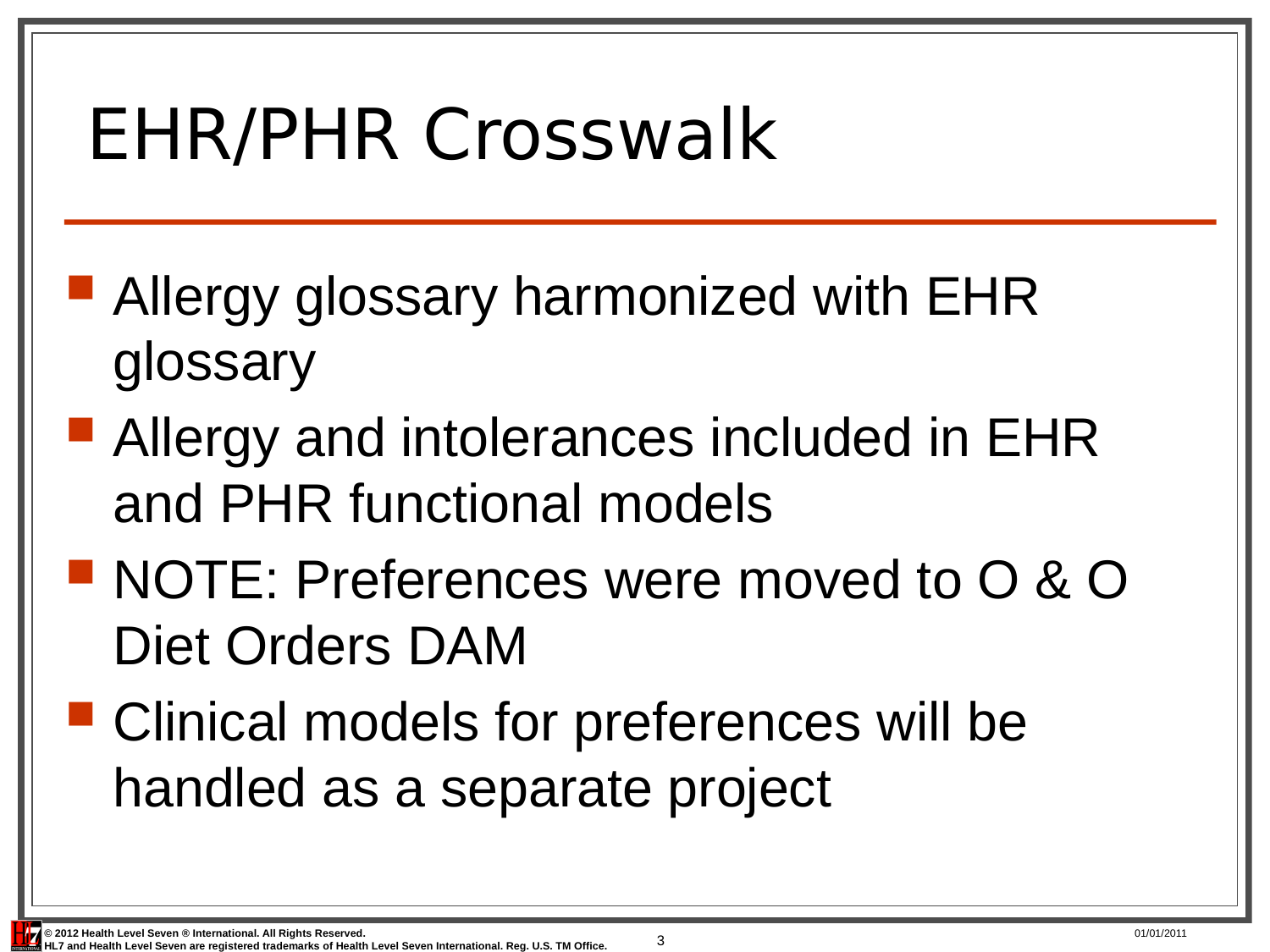

# EHR/PHR Crosswalk
Allergy glossary harmonized with EHR glossary
Allergy and intolerances included in EHR and PHR functional models
NOTE: Preferences were moved to O & O Diet Orders DAM
Clinical models for preferences will be handled as a separate project

3
01/01/2011